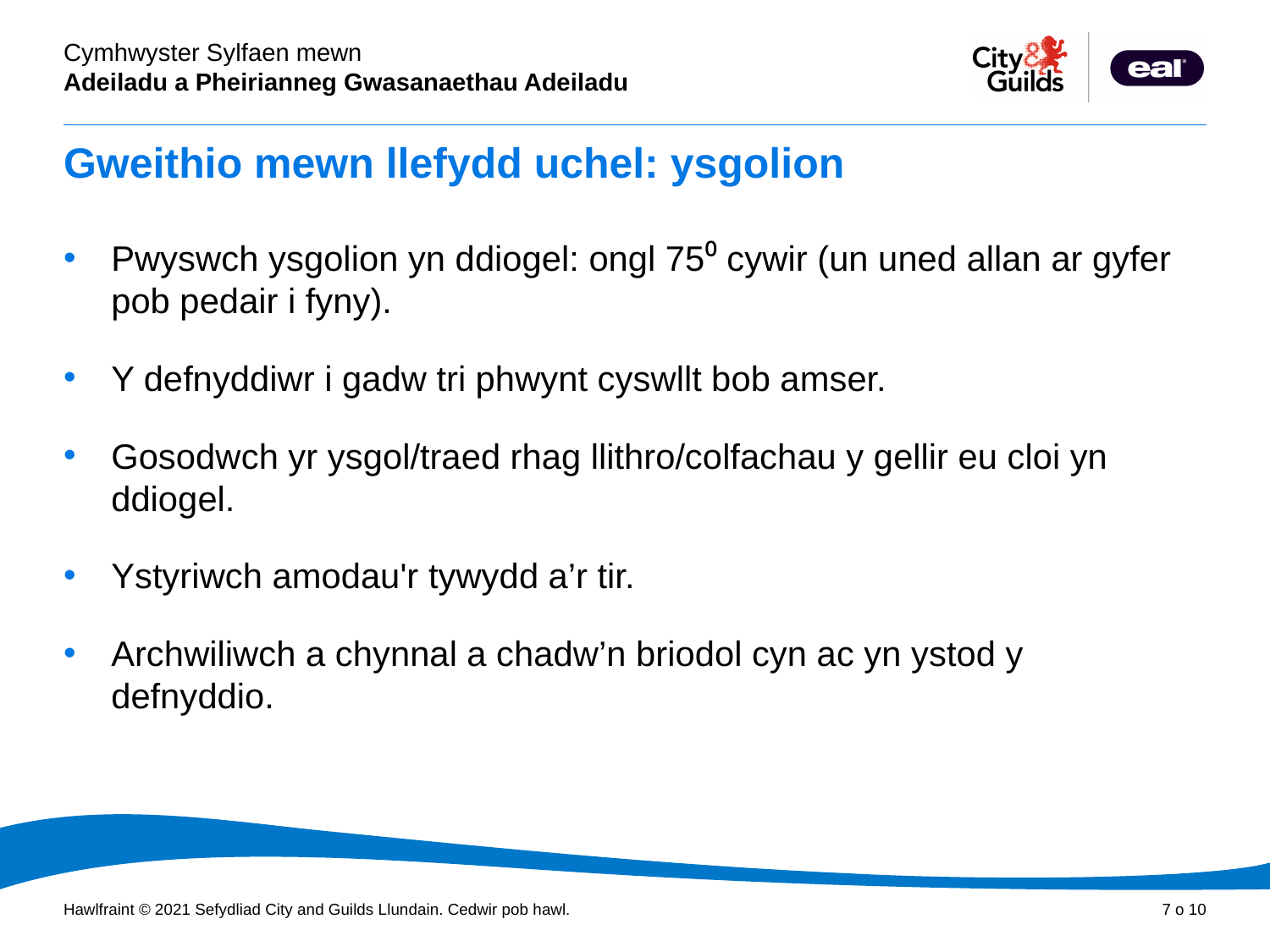

# Gweithio mewn llefydd uchel: ysgolion
Pwyswch ysgolion yn ddiogel: ongl 75⁰ cywir (un uned allan ar gyfer pob pedair i fyny).
Y defnyddiwr i gadw tri phwynt cyswllt bob amser.
Gosodwch yr ysgol/traed rhag llithro/colfachau y gellir eu cloi yn ddiogel.
Ystyriwch amodau'r tywydd a’r tir.
Archwiliwch a chynnal a chadw’n briodol cyn ac yn ystod y defnyddio.